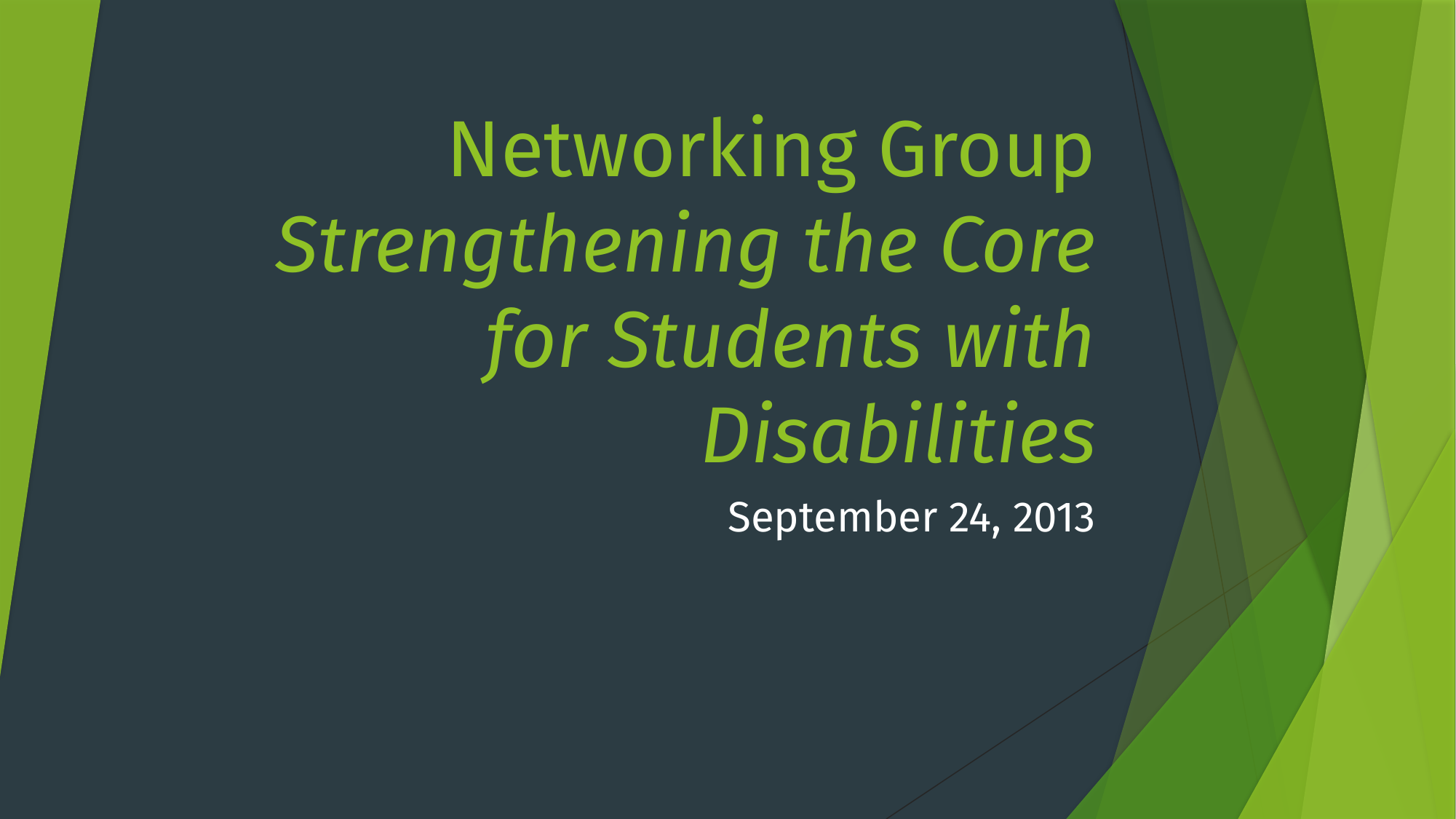

# Networking Group Strengthening the Core for Students with Disabilities
September 24, 2013